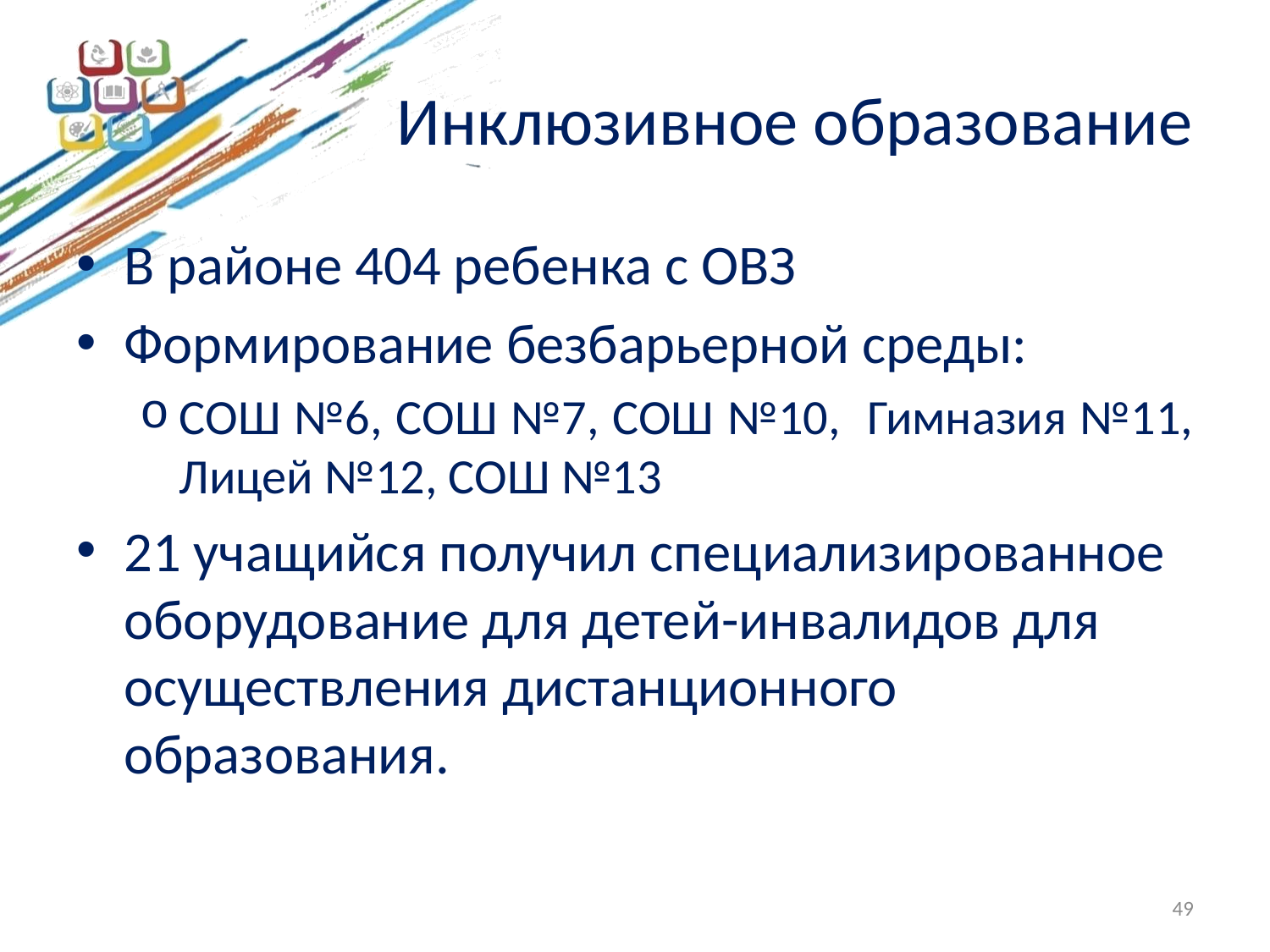

# Инклюзивное образование
В районе 404 ребенка с ОВЗ
Формирование безбарьерной среды:
СОШ №6, СОШ №7, СОШ №10,  Гимназия №11, Лицей №12, СОШ №13
21 учащийся получил специализированное оборудование для детей-инвалидов для осуществления дистанционного образования.

49